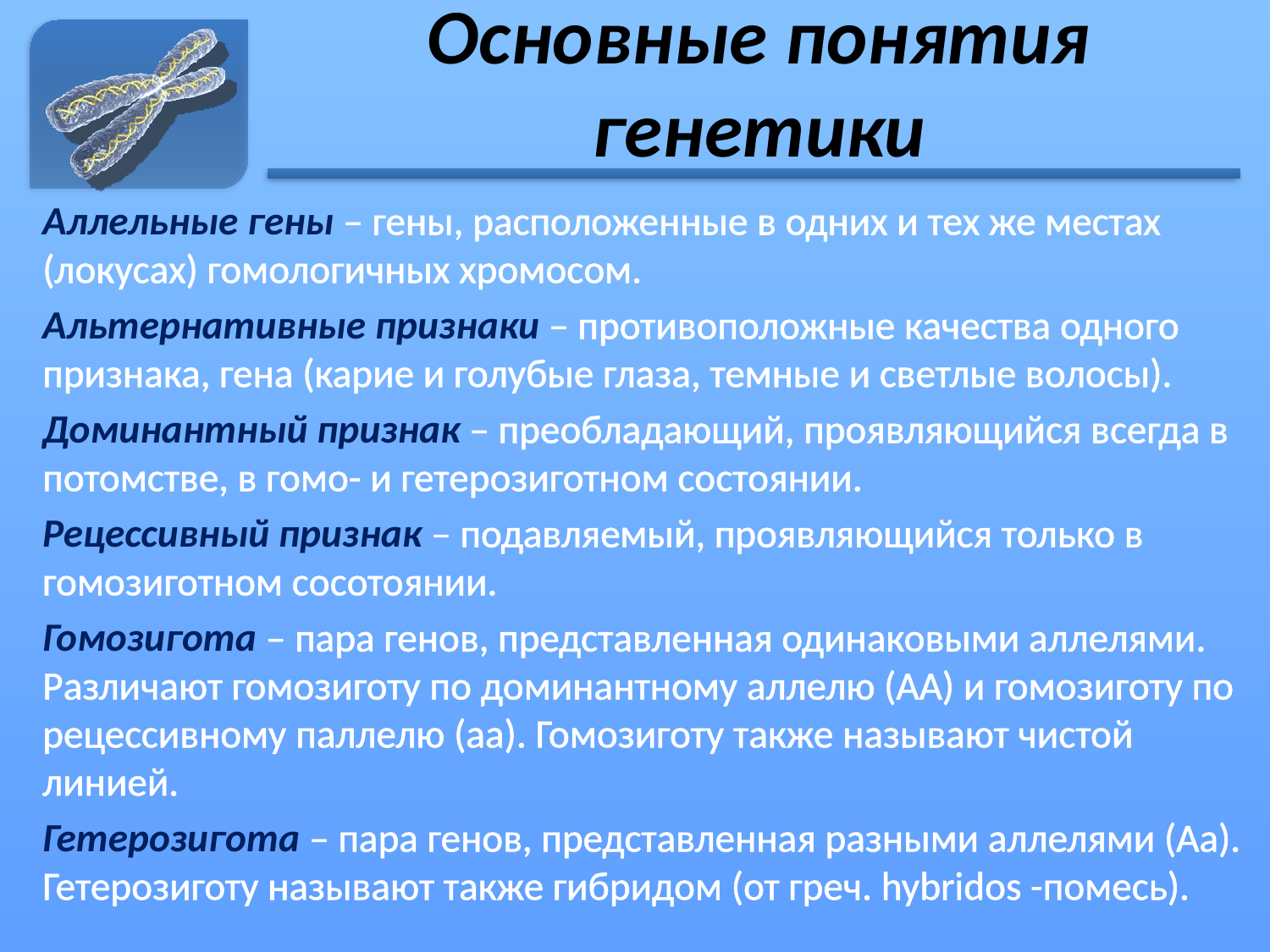

# Основные понятия генетики
Аллельные гены – гены, расположенные в одних и тех же местах (локусах) гомологичных хромосом.
Альтернативные признаки – противоположные качества одного признака, гена (карие и голубые глаза, темные и светлые волосы).
Доминантный признак – преобладающий, проявляющийся всегда в потомстве, в гомо- и гетерозиготном состоянии.
Рецессивный признак – подавляемый, проявляющийся только в гомозиготном сосотоянии.
Гомозигота – пара генов, представленная одинаковыми аллелями. Различают гомозиготу по доминантному аллелю (АА) и гомозиготу по рецессивному паллелю (аа). Гомозиготу также называют чистой линией.
Гетерозигота – пара генов, представленная разными аллелями (Аа). Гетерозиготу называют также гибридом (от греч. hybridos -помесь).